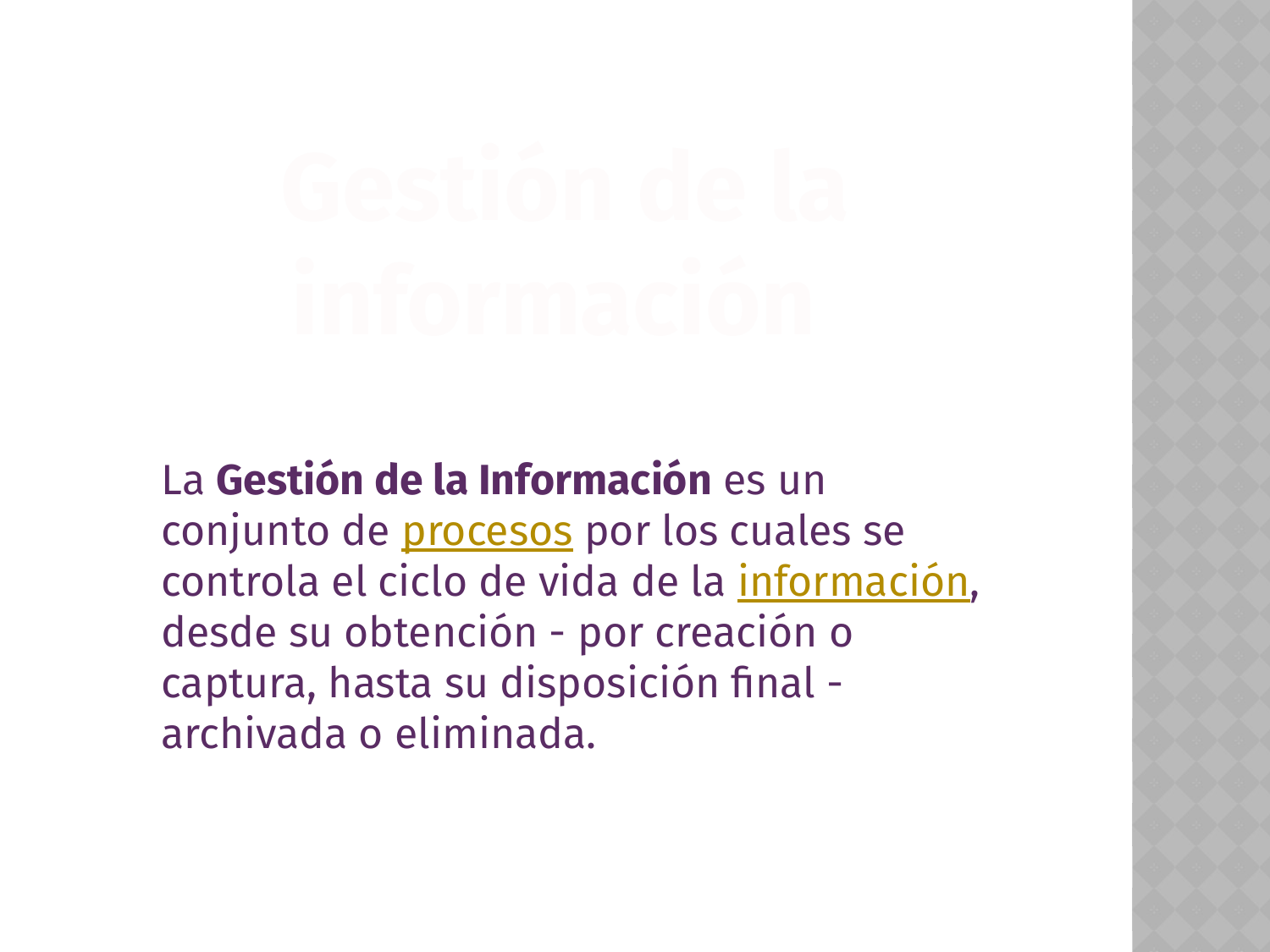

Gestión de la información
La Gestión de la Información es un conjunto de procesos por los cuales se controla el ciclo de vida de la información, desde su obtención - por creación o captura, hasta su disposición final - archivada o eliminada.